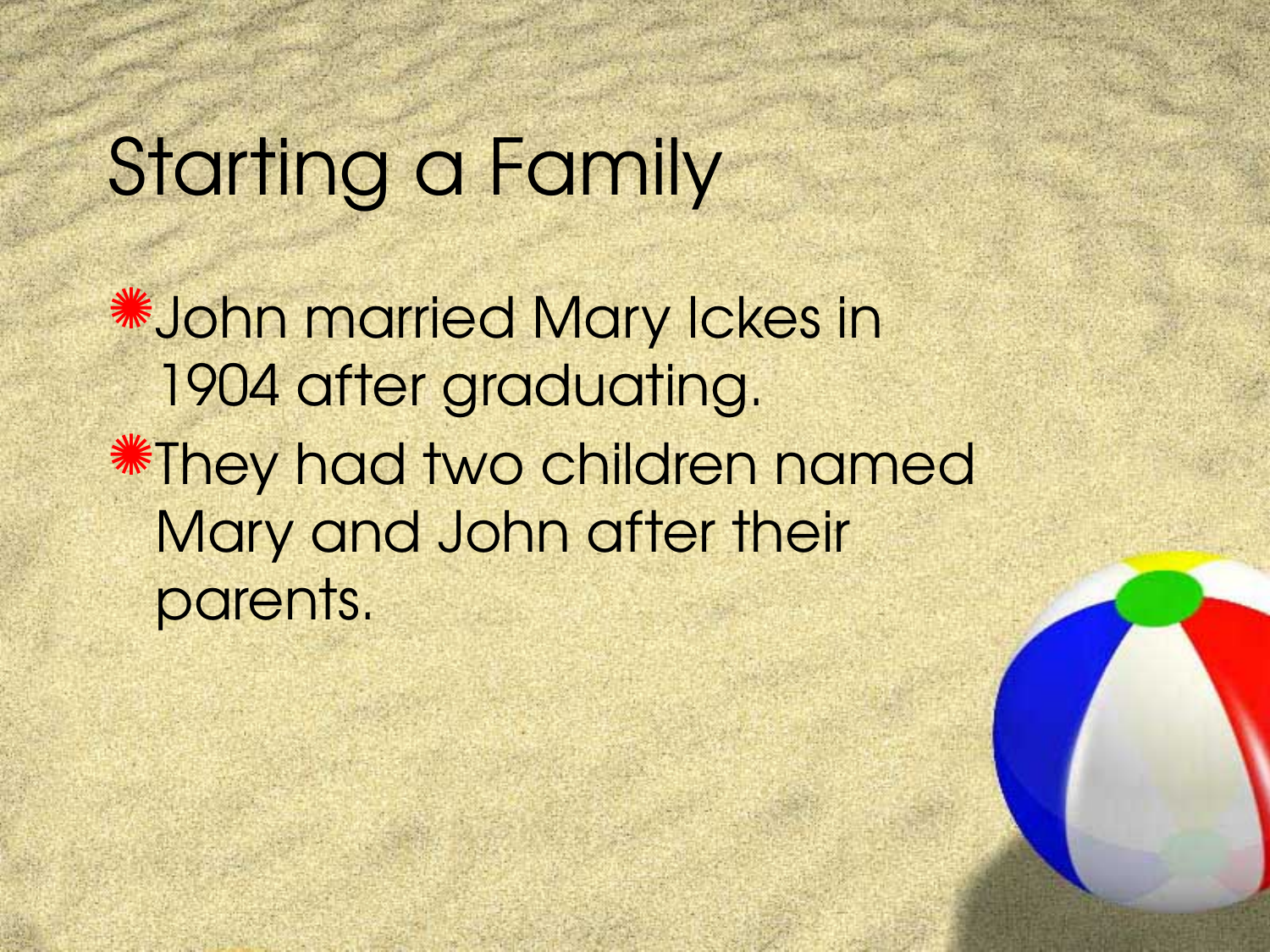

# Starting a Family
John married Mary Ickes in 1904 after graduating.
They had two children named Mary and John after their parents.